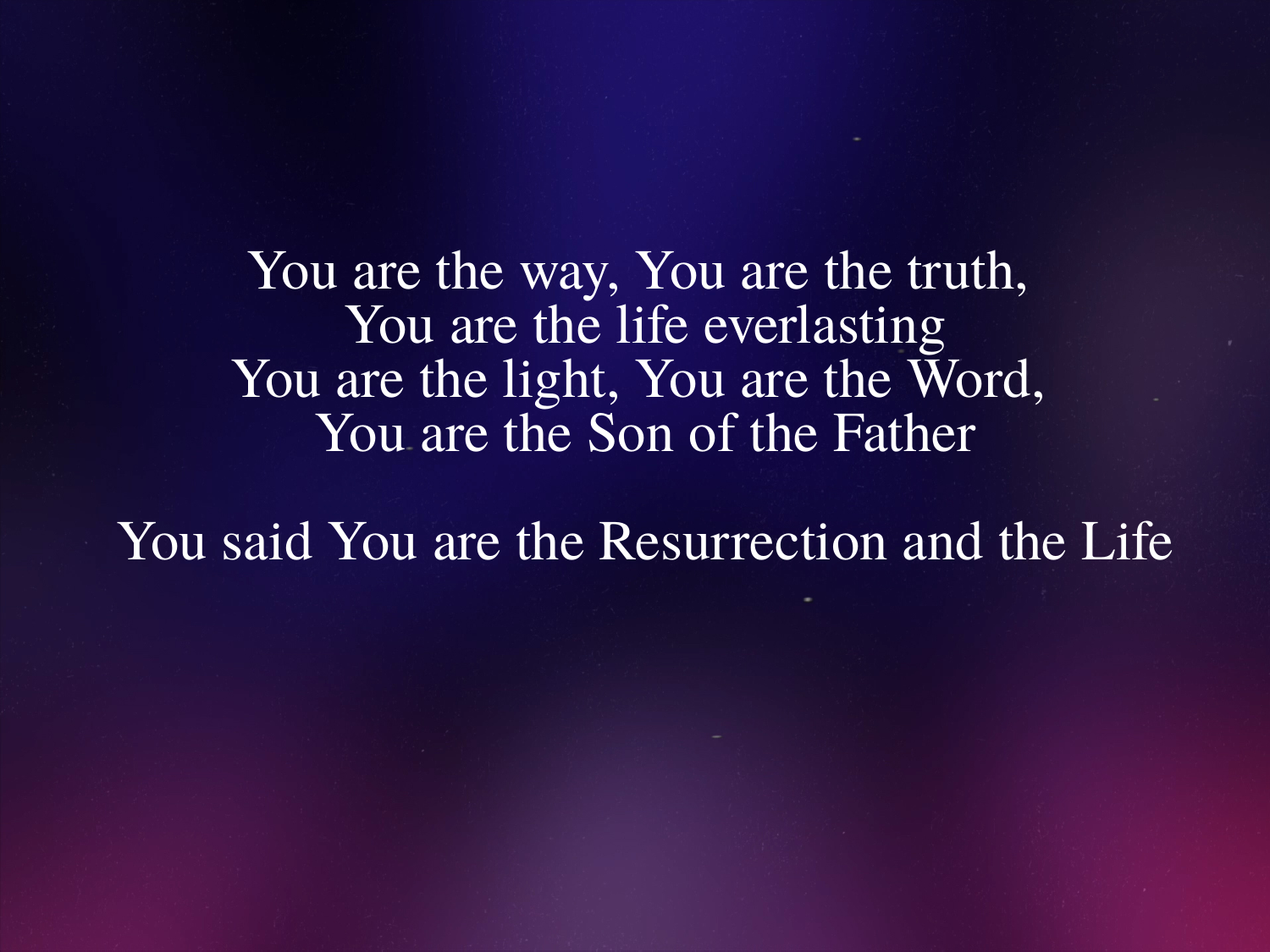

# You are the way, You are the truth, You are the life everlasting You are the light, You are the Word, You are the Son of the Father You said You are the Resurrection and the Life